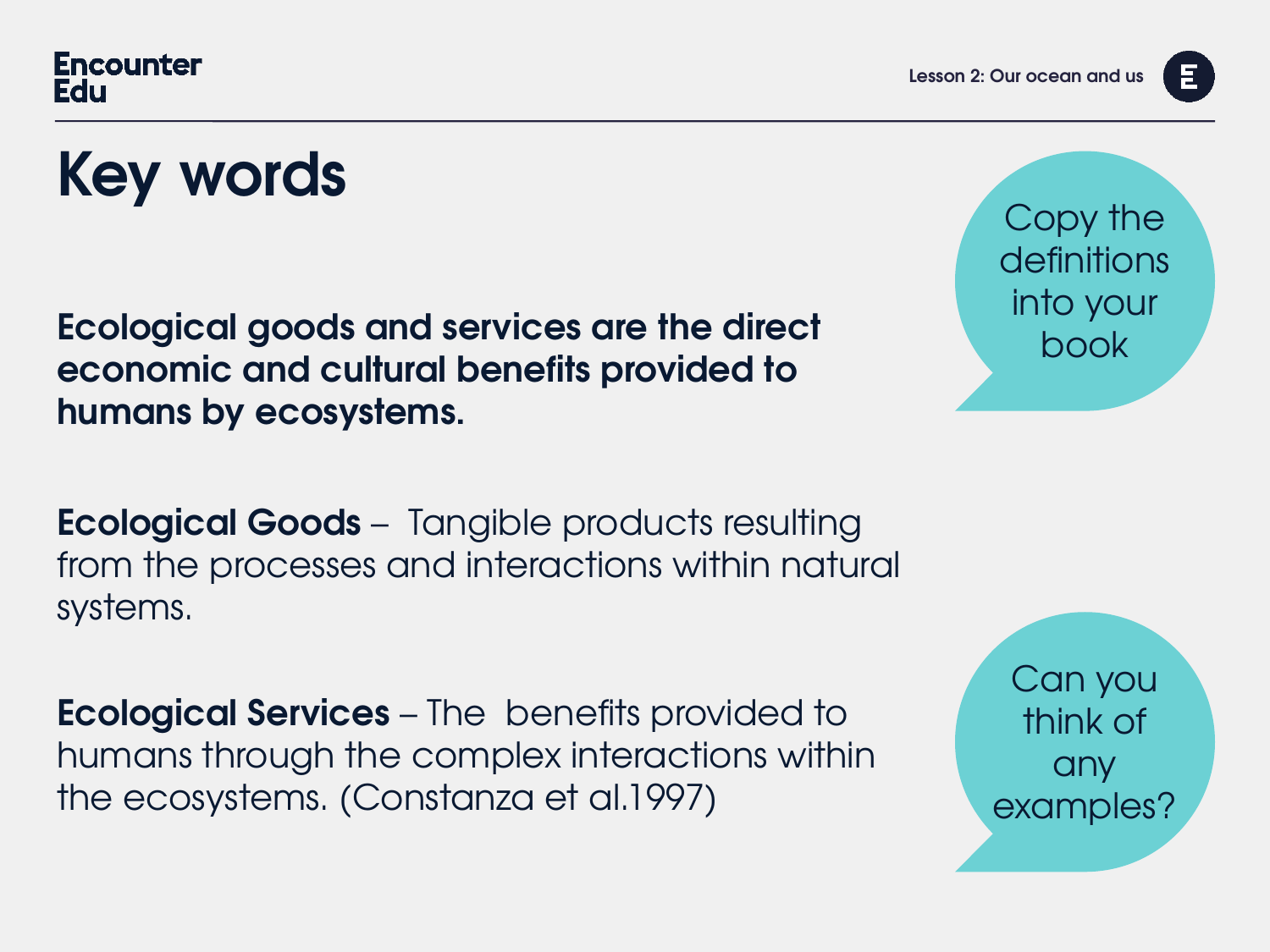

# Lesson 2: Our ocean and us
Key words

Copy the definitions into your book
Ecological goods and services are the direct economic and cultural benefits provided to humans by ecosystems.

Ecological Goods –  Tangible products resulting from the processes and interactions within natural systems.

Ecological Services – The  benefits provided to humans through the complex interactions within the ecosystems. (Constanza et al.1997)

Can you think of any examples?